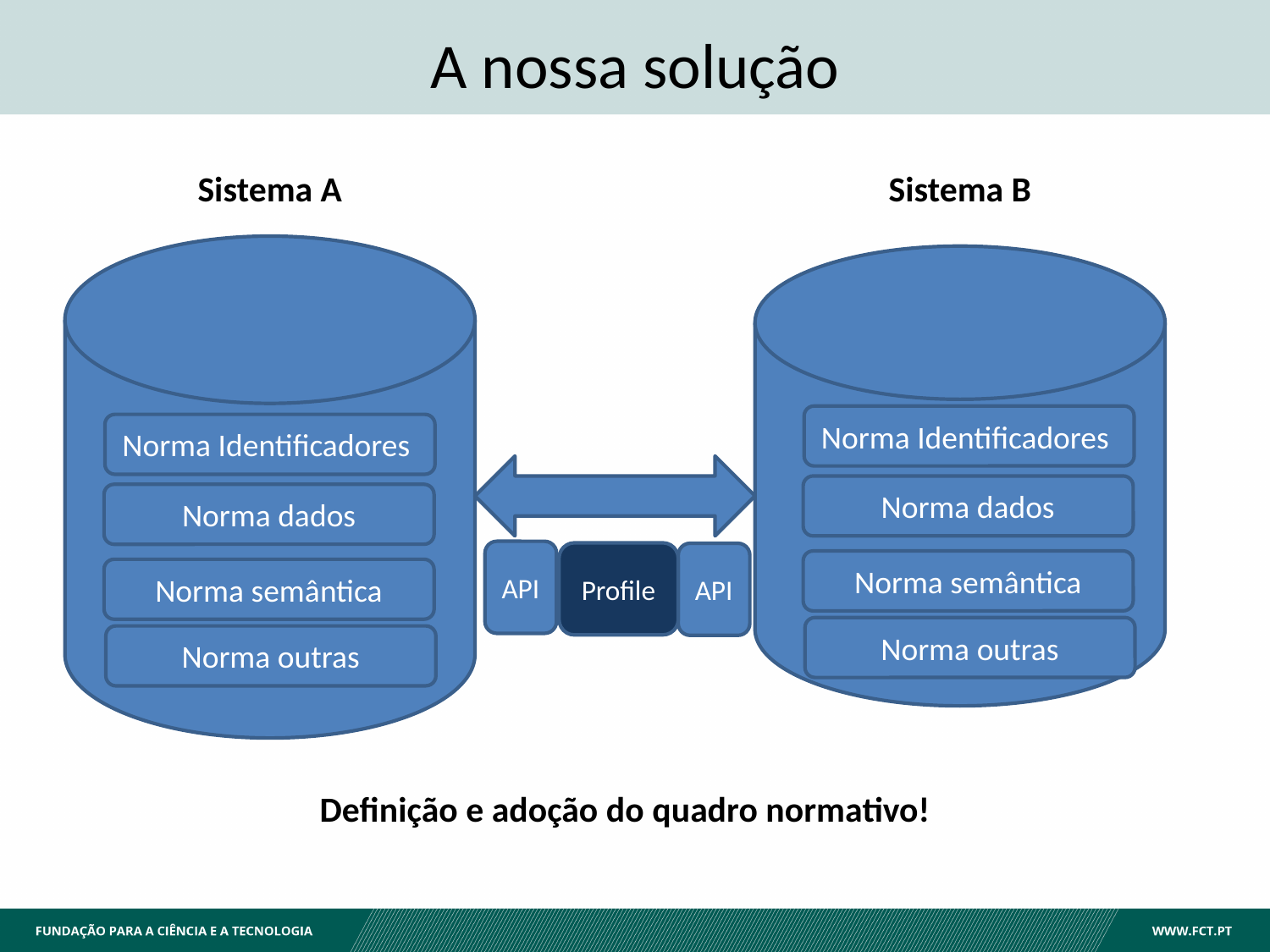

# A nossa solução
Sistema B
Sistema A

Norma Identificadores
Norma Identificadores

Norma dados
Norma dados
API
Profile
API
Norma semântica
Norma semântica
Norma outras
Norma outras
Definição e adoção do quadro normativo!